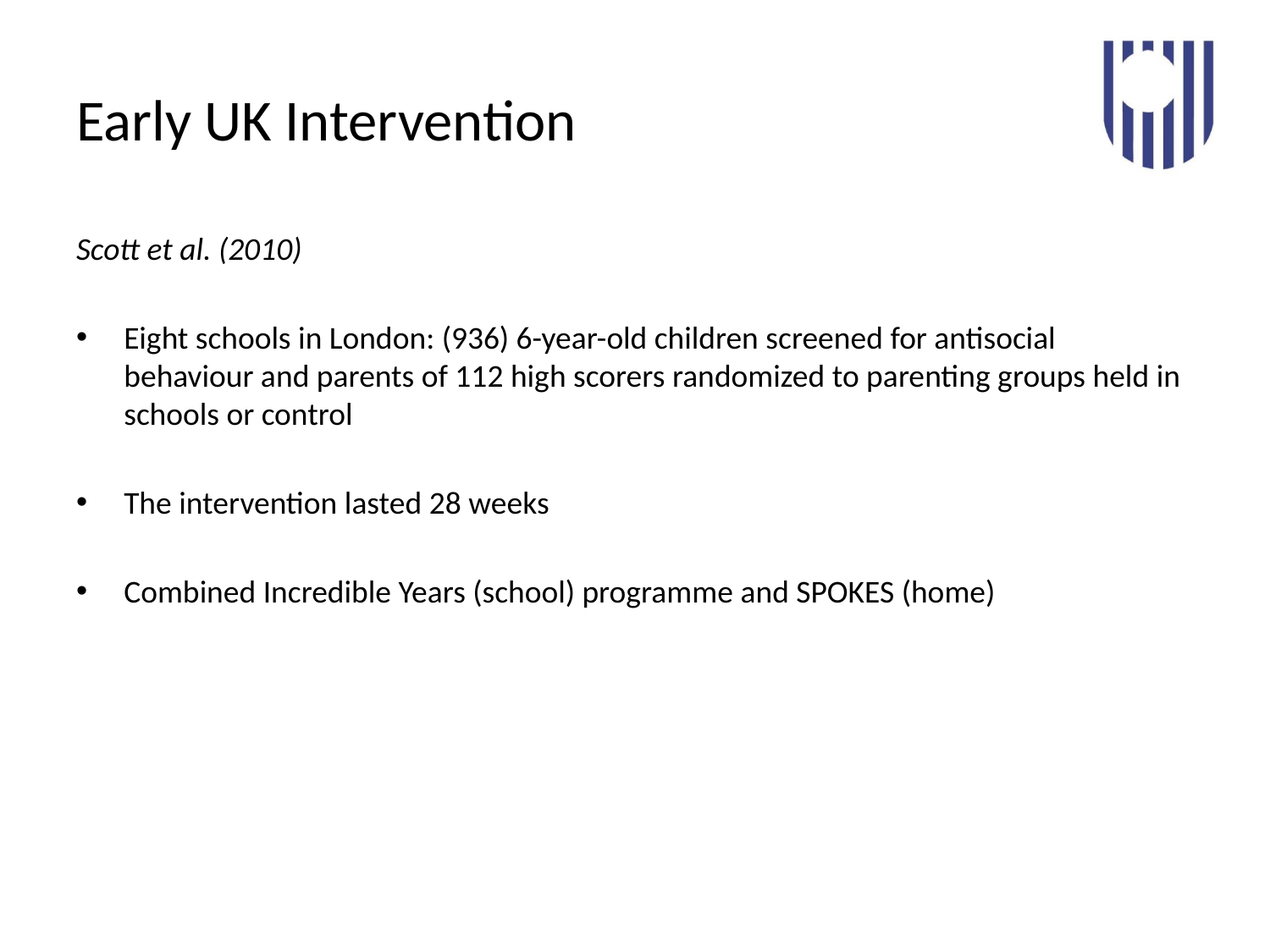

# Early UK Intervention
Scott et al. (2010)

Eight schools in London: (936) 6-year-old children screened for antisocial behaviour and parents of 112 high scorers randomized to parenting groups held in schools or control

The intervention lasted 28 weeks

Combined Incredible Years (school) programme and SPOKES (home)